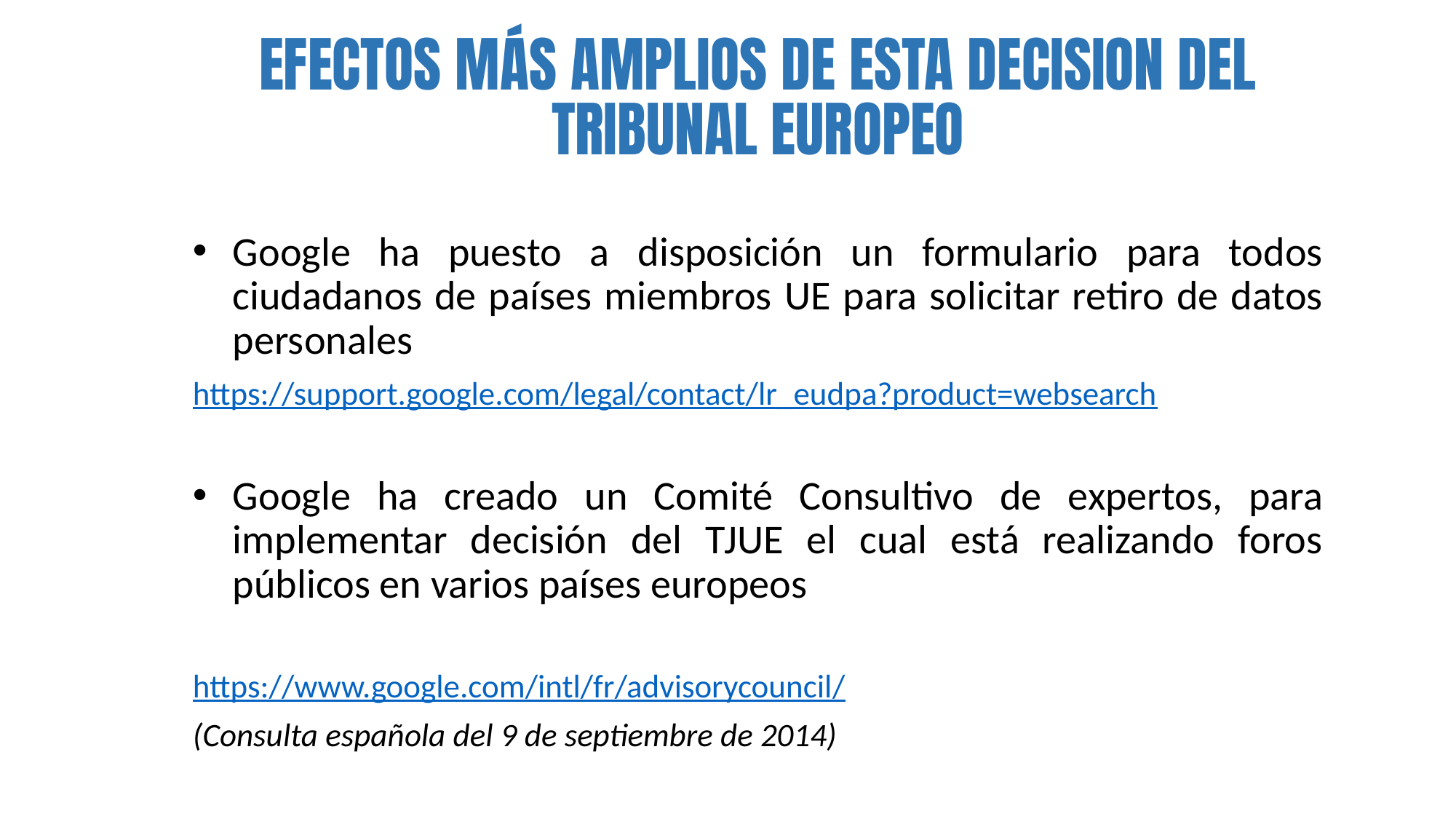

EFECTOS MÁS AMPLIOS DE ESTA DECISION DEL TRIBUNAL EUROPEO

Google ha puesto a disposición un formulario para todos ciudadanos de países miembros UE para solicitar retiro de datos personales
https://support.google.com/legal/contact/lr_eudpa?product=websearch

Google ha creado un Comité Consultivo de expertos, para implementar decisión del TJUE el cual está realizando foros públicos en varios países europeos

https://www.google.com/intl/fr/advisorycouncil/
(Consulta española del 9 de septiembre de 2014)